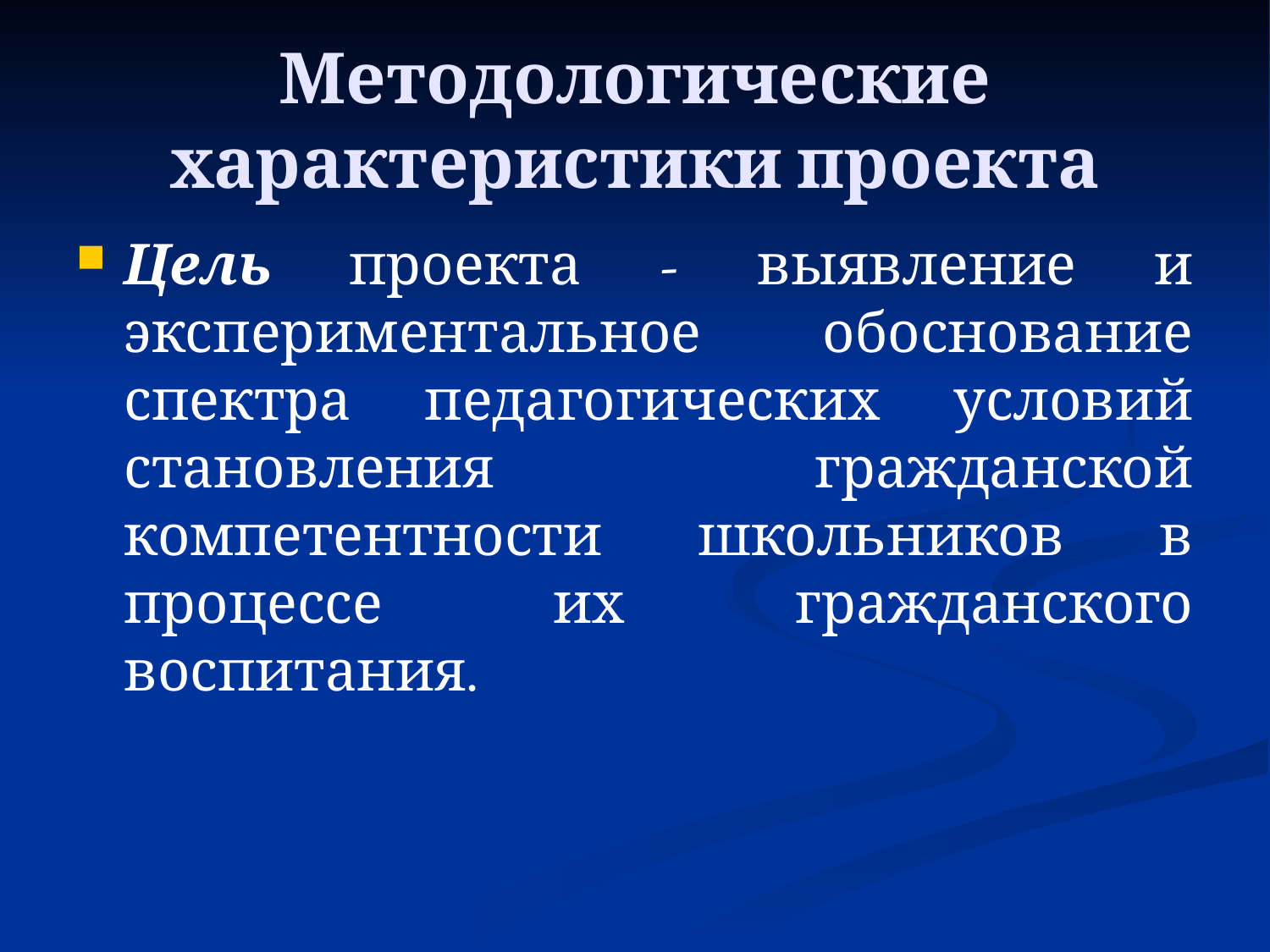

# Методологические характеристики проекта
Цель проекта - выявление и экспериментальное обоснование спектра педагогических условий становления гражданской компетентности школьников в процессе их гражданского воспитания.